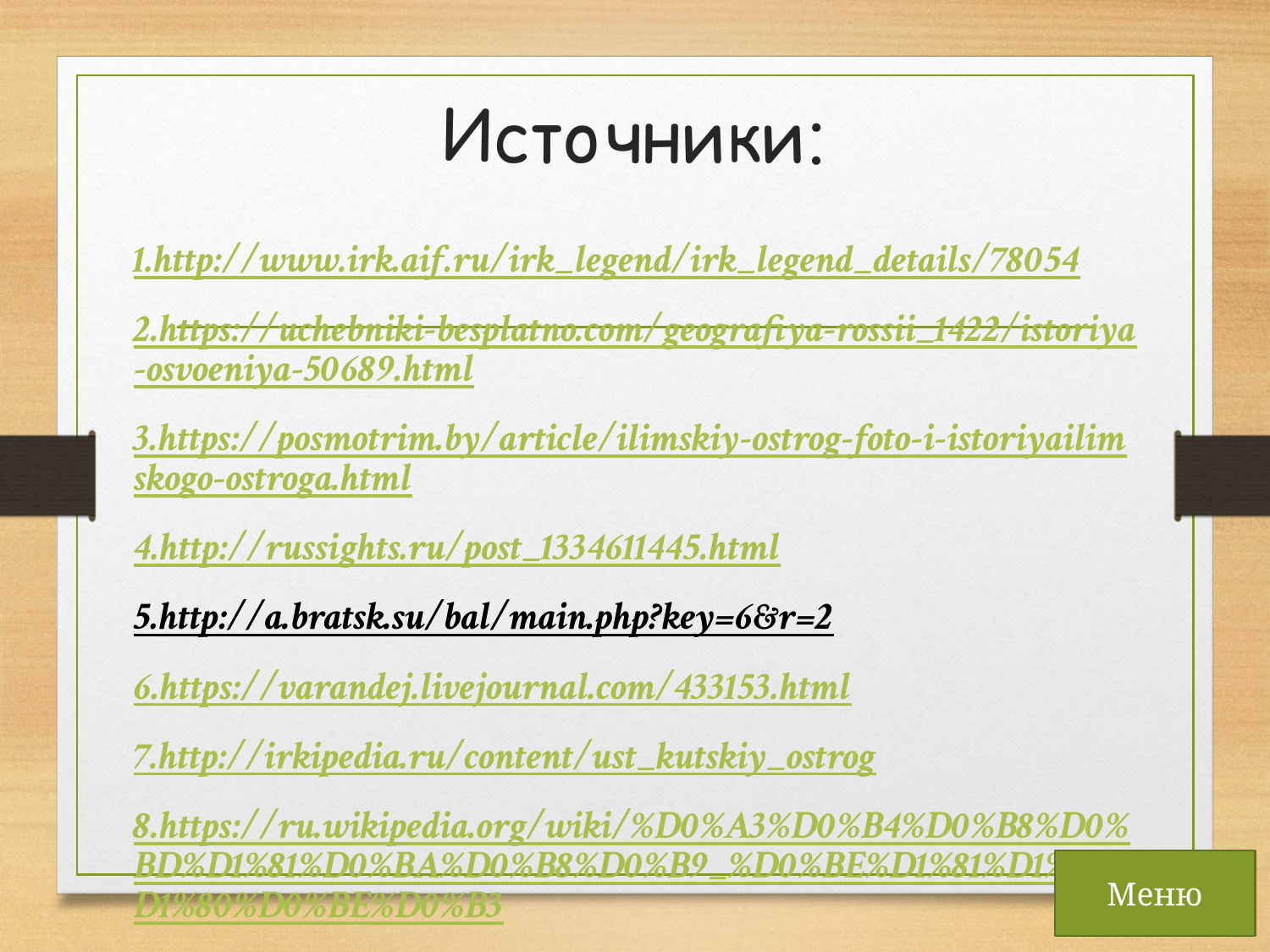

# Источники:
1.http://www.irk.aif.ru/irk_legend/irk_legend_details/78054
2.https://uchebniki-besplatno.com/geografiya-rossii_1422/istoriya-osvoeniya-50689.html
3.https://posmotrim.by/article/ilimskiy-ostrog-foto-i-istoriyailimskogo-ostroga.html
4.http://russights.ru/post_1334611445.html
5.http://a.bratsk.su/bal/main.php?key=6&r=2
6.https://varandej.livejournal.com/433153.html
7.http://irkipedia.ru/content/ust_kutskiy_ostrog
8.https://ru.wikipedia.org/wiki/%D0%A3%D0%B4%D0%B8%D0%BD%D1%81%D0%BA%D0%B8%D0%B9_%D0%BE%D1%81%D1%82%D1%80%D0%BE%D0%B3
9.http://irkipedia.ru/content/irkutskiy_ostrog

Меню